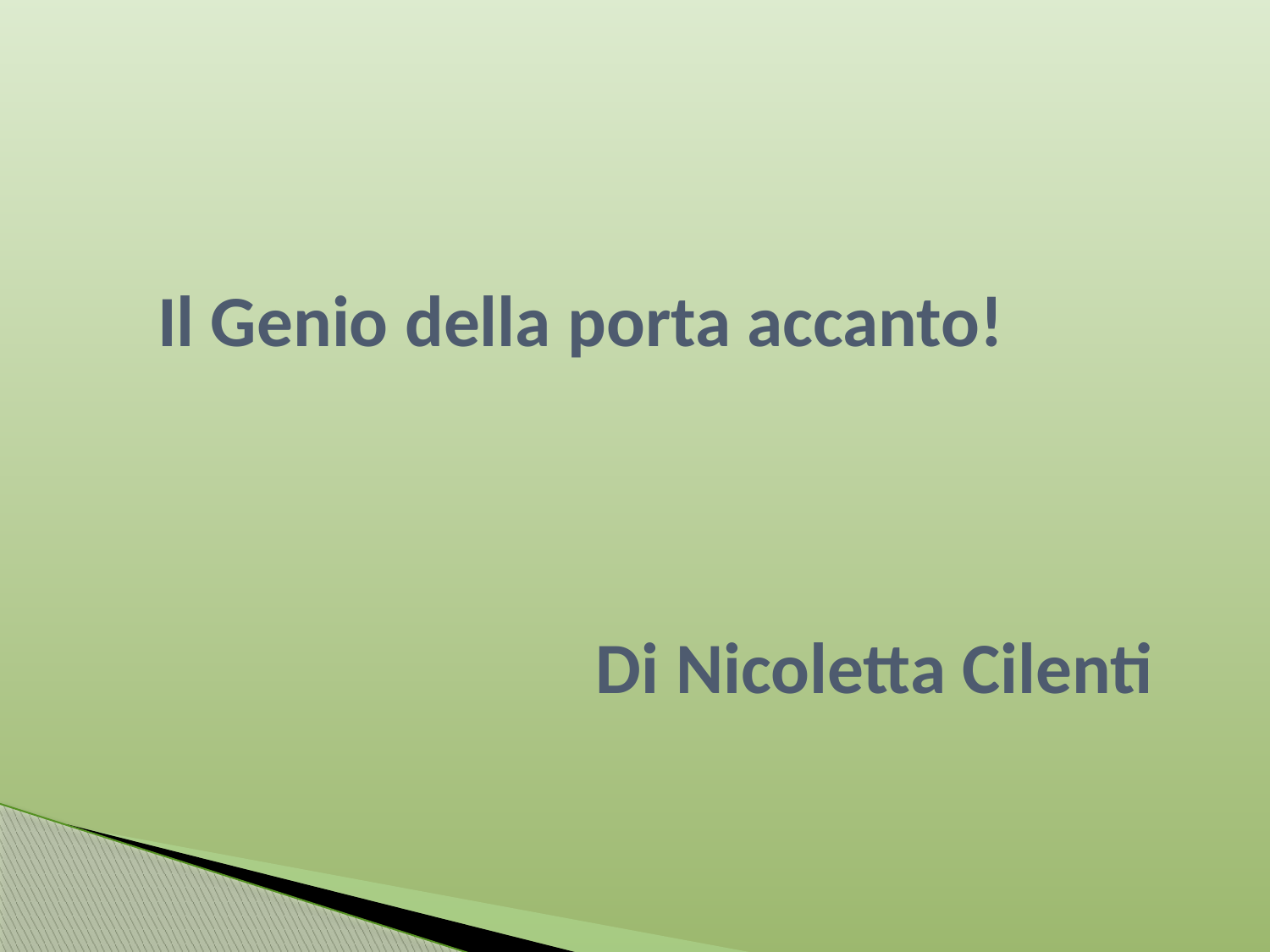

# Il Genio della porta accanto! Di Nicoletta Cilenti